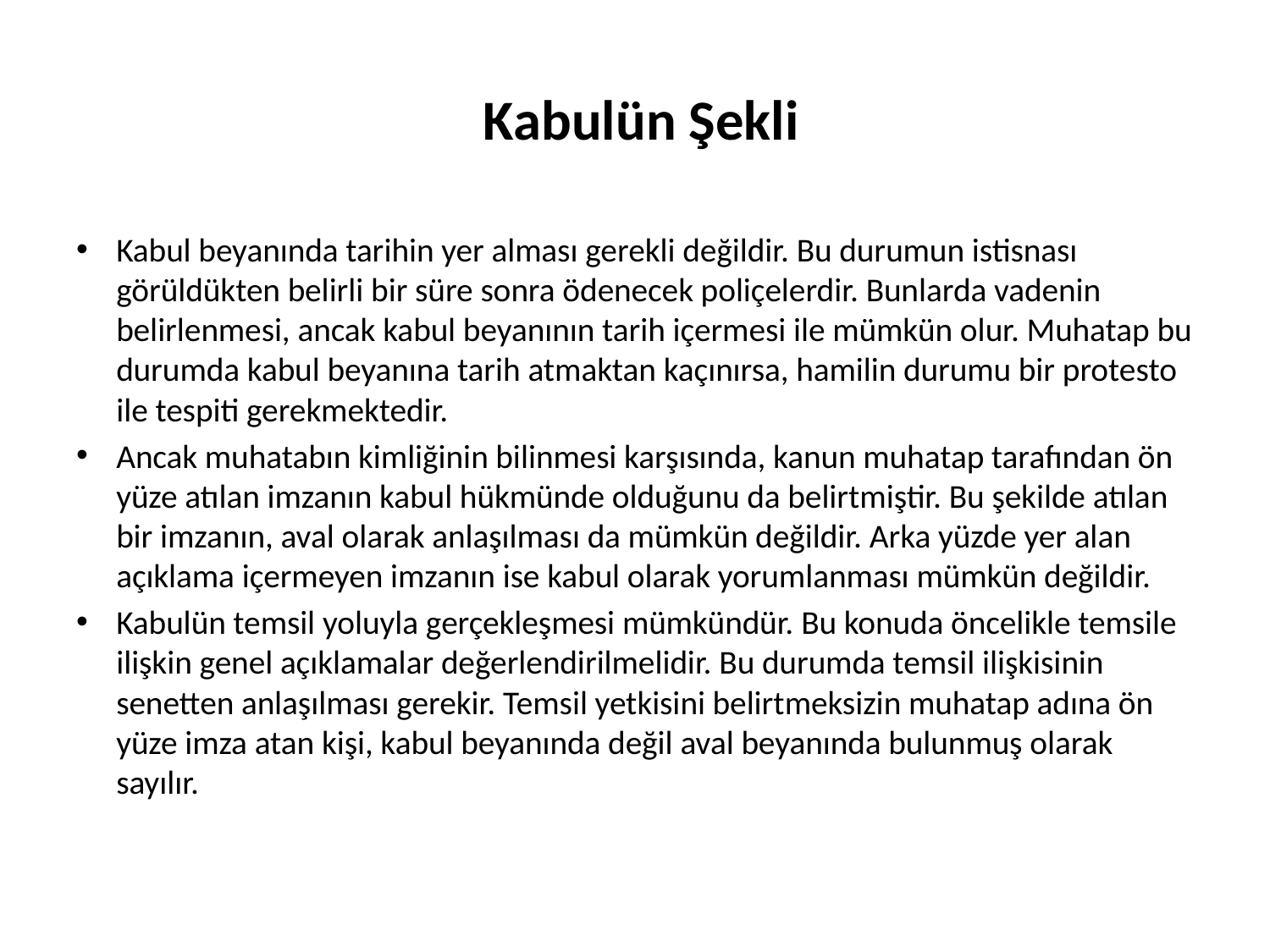

# Kabulün Şekli
Kabul beyanında tarihin yer alması gerekli değildir. Bu durumun istisnası görüldükten belirli bir süre sonra ödenecek poliçelerdir. Bunlarda vadenin belirlenmesi, ancak kabul beyanının tarih içermesi ile mümkün olur. Muhatap bu durumda kabul beyanına tarih atmaktan kaçınırsa, hamilin durumu bir protesto ile tespiti gerekmektedir.
Ancak muhatabın kimliğinin bilinmesi karşısında, kanun muhatap tarafından ön yüze atılan imzanın kabul hükmünde olduğunu da belirtmiştir. Bu şekilde atılan bir imzanın, aval olarak anlaşılması da mümkün değildir. Arka yüzde yer alan açıklama içermeyen imzanın ise kabul olarak yorumlanması mümkün değildir.
Kabulün temsil yoluyla gerçekleşmesi mümkündür. Bu konuda öncelikle temsile ilişkin genel açıklamalar değerlendirilmelidir. Bu durumda temsil ilişkisinin senetten anlaşılması gerekir. Temsil yetkisini belirtmeksizin muhatap adına ön yüze imza atan kişi, kabul beyanında değil aval beyanında bulunmuş olarak sayılır.